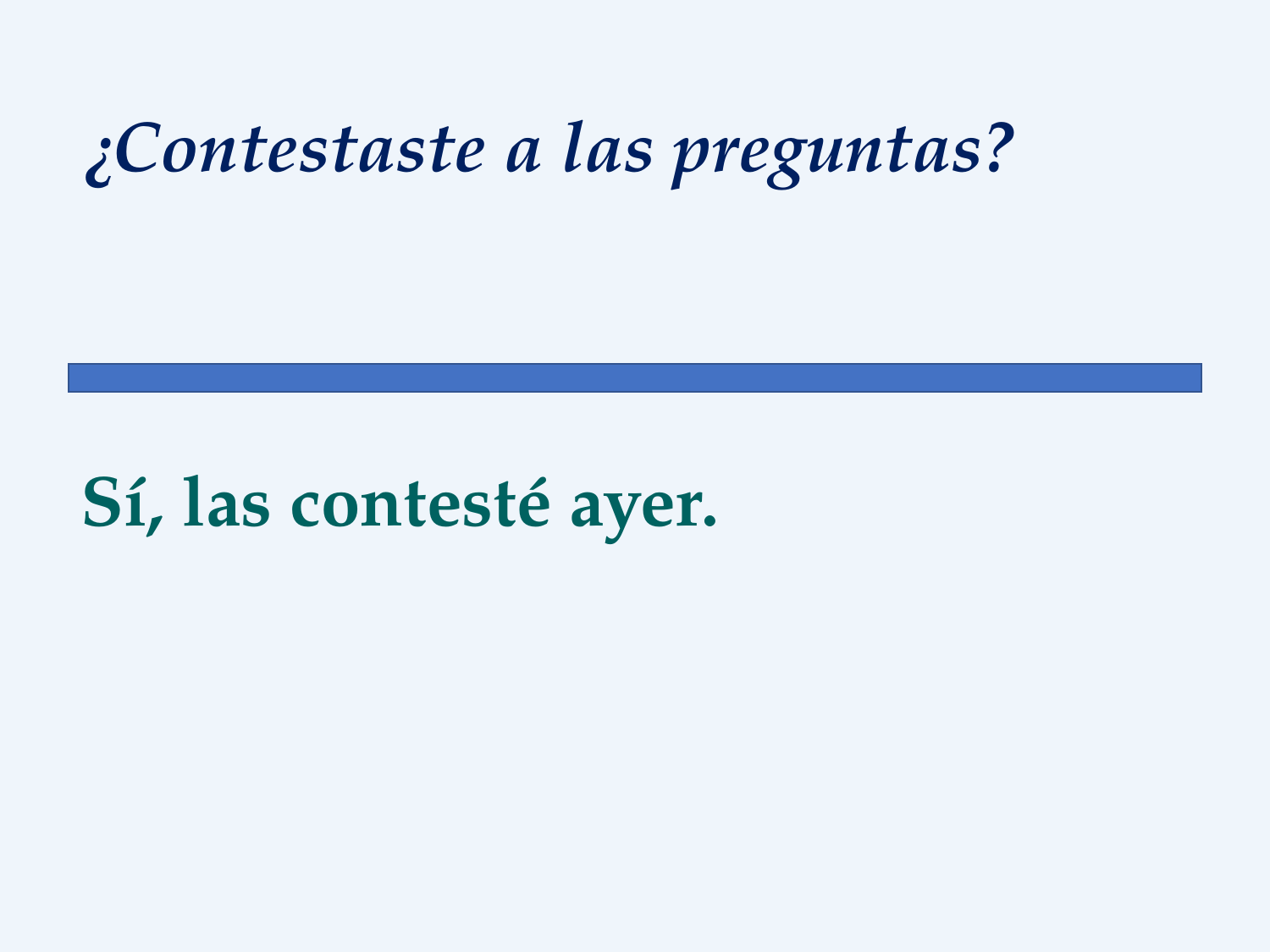

¿Contestaste a las preguntas?

Sí, las contesté ayer.